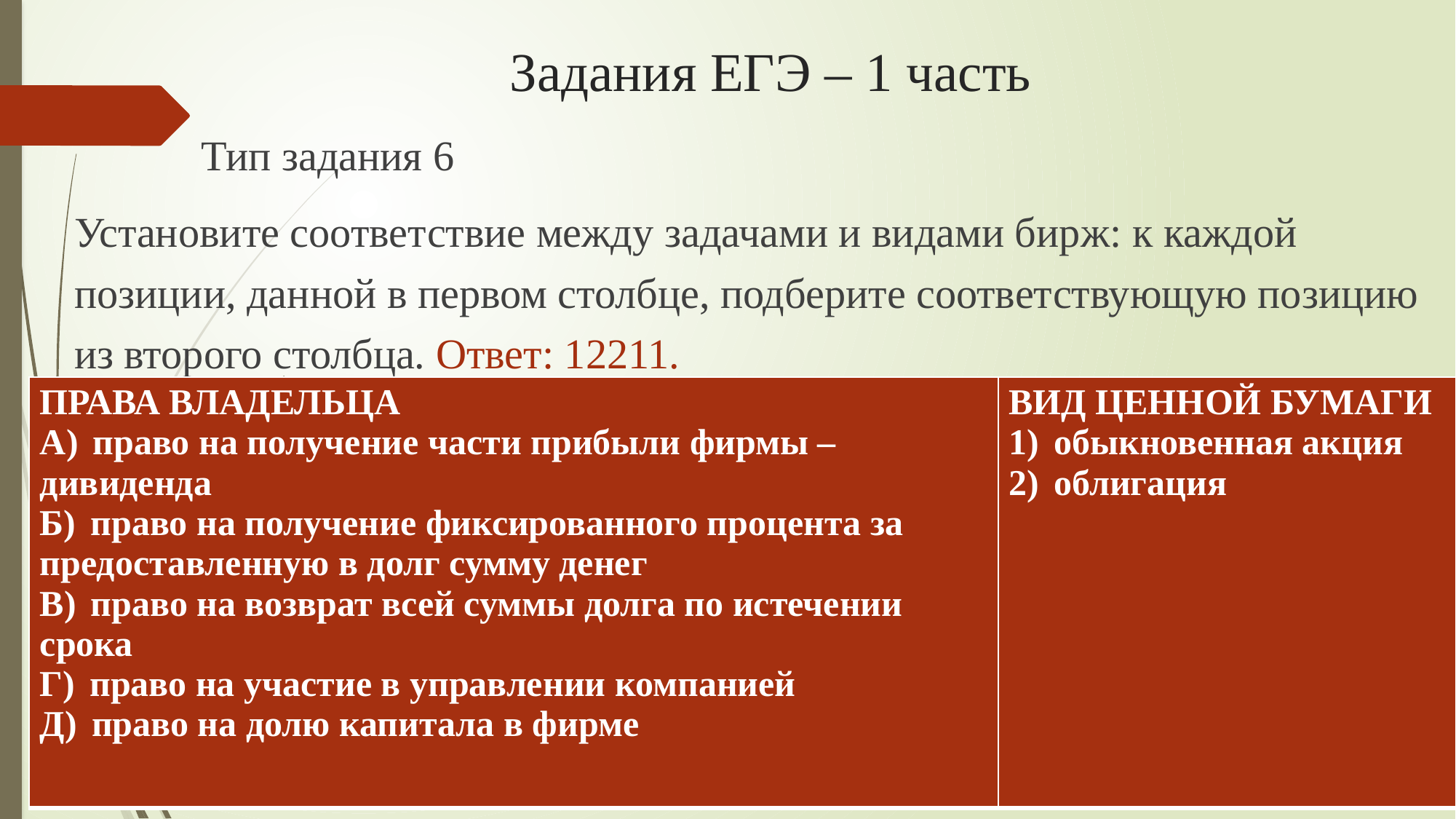

# Задания ЕГЭ – 1 часть
            Тип задания 6
Установите соответствие между задачами и видами бирж: к каждой позиции, данной в первом столбце, подберите соответствующую позицию из второго столбца. Ответ: 12211.

| ПРАВА ВЛАДЕЛЬЦА А)  право на получение части прибыли фирмы – дивиденда Б)  право на получение фиксированного процента за предоставленную в долг сумму денег В)  право на возврат всей суммы долга по истечении срока Г)  право на участие в управлении компанией Д)  право на долю капитала в фирме | ВИД ЦЕННОЙ БУМАГИ 1)  обыкновенная акция 2)  облигация |
| --- | --- |